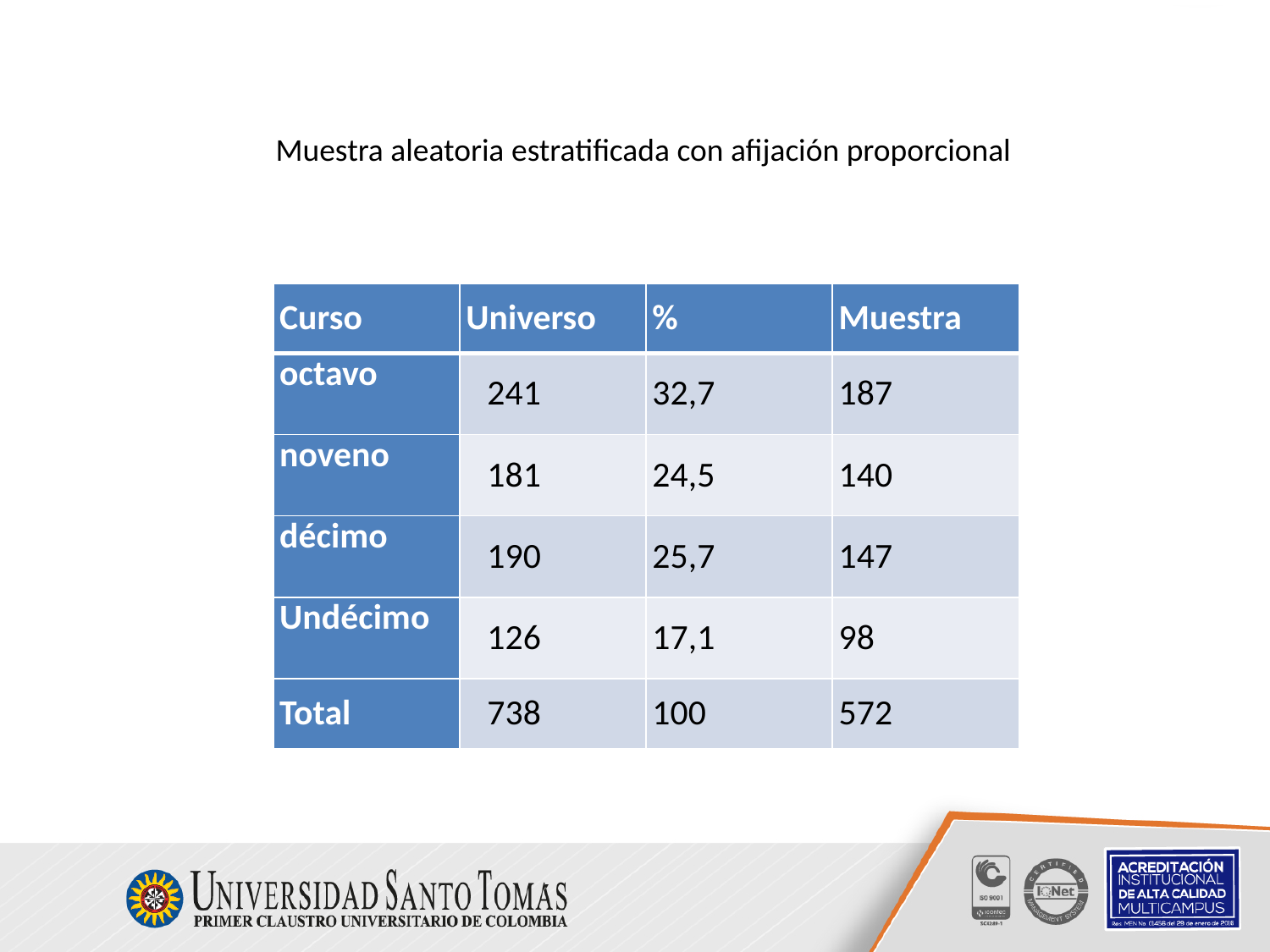

Muestra aleatoria estratificada con afijación proporcional
| Curso | Universo | % | Muestra |
| --- | --- | --- | --- |
| octavo | 241 | 32,7 | 187 |
| noveno | 181 | 24,5 | 140 |
| décimo | 190 | 25,7 | 147 |
| Undécimo | 126 | 17,1 | 98 |
| Total | 738 | 100 | 572 |